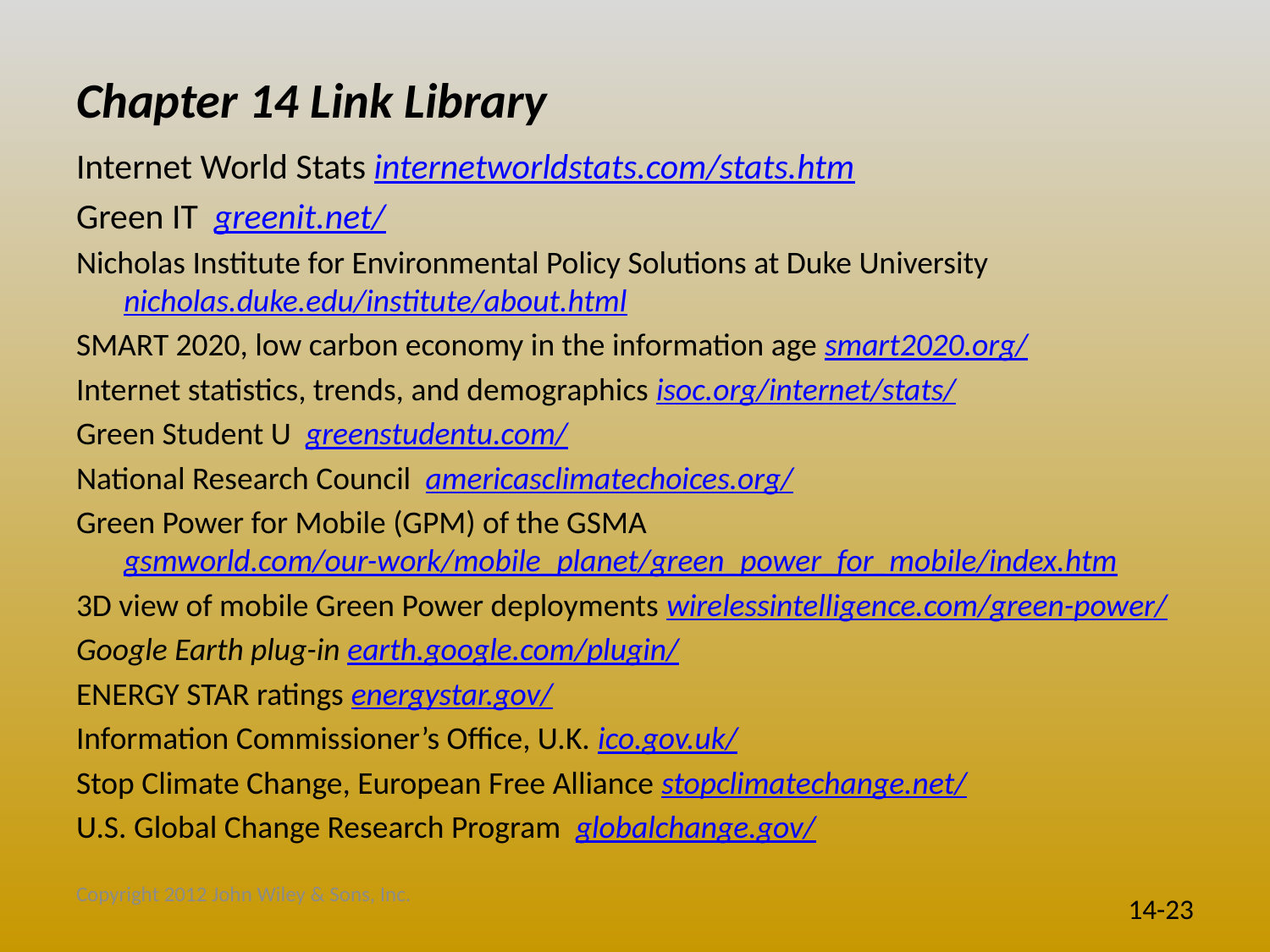

# Chapter 14 Link Library
Internet World Stats internetworldstats.com/stats.htm
Green IT  greenit.net/
Nicholas Institute for Environmental Policy Solutions at Duke University nicholas.duke.edu/institute/about.html
SMART 2020, low carbon economy in the information age smart2020.org/
Internet statistics, trends, and demographics isoc.org/internet/stats/
Green Student U  greenstudentu.com/
National Research Council  americasclimatechoices.org/
Green Power for Mobile (GPM) of the GSMA  gsmworld.com/our-work/mobile_planet/green_power_for_mobile/index.htm
3D view of mobile Green Power deployments wirelessintelligence.com/green-power/
Google Earth plug-in earth.google.com/plugin/
ENERGY STAR ratings energystar.gov/
Information Commissioner’s Office, U.K. ico.gov.uk/
Stop Climate Change, European Free Alliance stopclimatechange.net/
U.S. Global Change Research Program  globalchange.gov/

Copyright 2012 John Wiley & Sons, Inc.
14-23